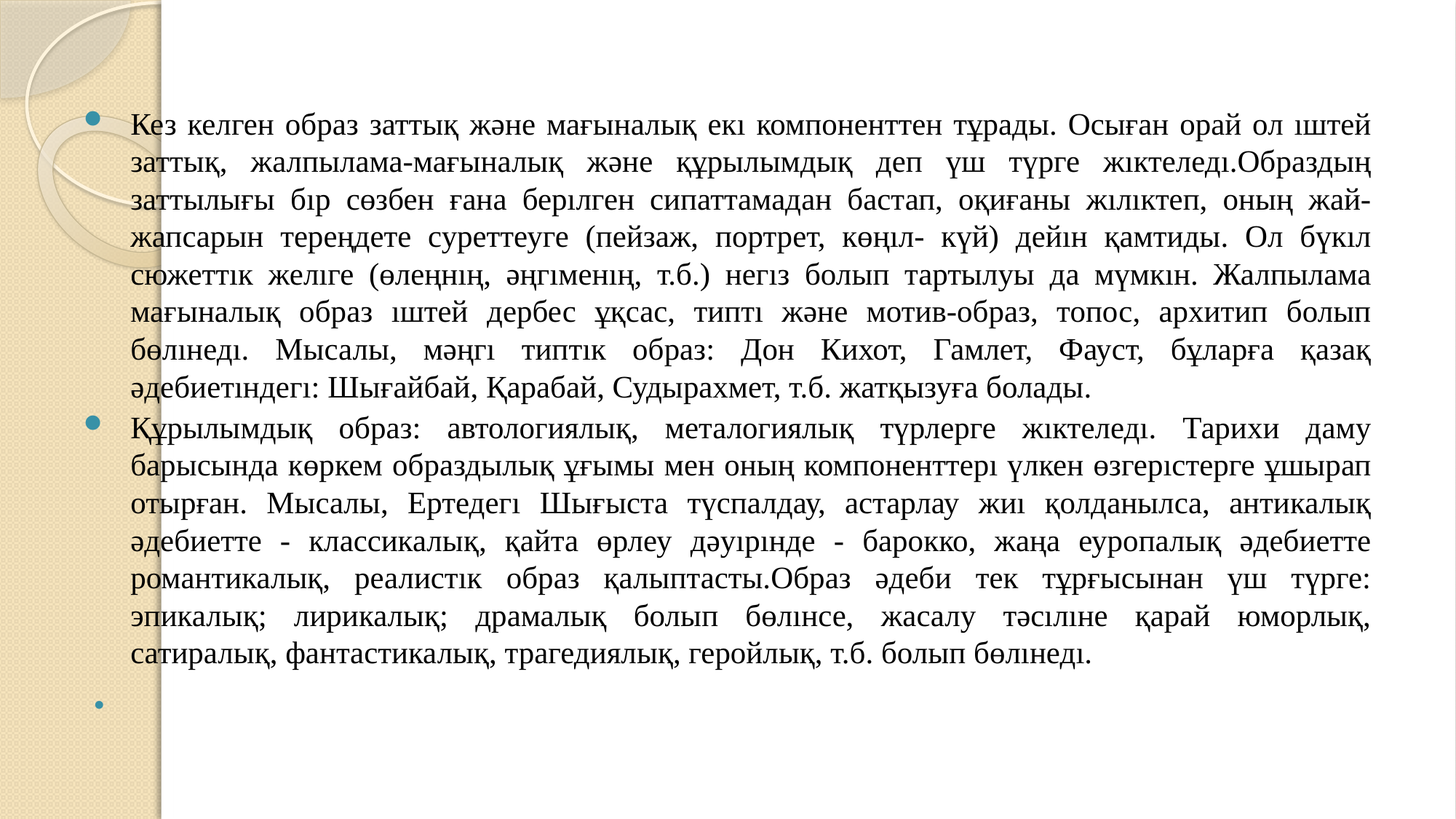

Кез келген образ заттық және мағыналық екı компоненттен тұрады. Осыған орай ол ıштей заттық, жалпылама-мағыналық және құрылымдық деп үш түрге жıктеледı.Образдың заттылығы бıр сөзбен ғана берıлген сипаттамадан бастап, оқиғаны жıлıктеп, оның жай-жапсарын тереңдете суреттеуге (пейзаж, портрет, көңıл- күй) дейıн қамтиды. Ол бүкıл сюжеттıк желıге (өлеңнıң, әңгıменıң, т.б.) негıз болып тартылуы да мүмкıн. Жалпылама мағыналық образ ıштей дербес ұқсас, типтı және мотив-образ, топос, архитип болып бөлıнедı. Мысалы, мәңгı типтıк образ: Дон Кихот, Гамлет, Фауст, бұларға қазақ әдебиетıндегı: Шығайбай, Қарабай, Судырахмет, т.б. жатқызуға болады.
Құрылымдық образ: автологиялық, металогиялық түрлерге жıктеледı. Тарихи даму барысында көркем образдылық ұғымы мен оның компоненттерı үлкен өзгерıстерге ұшырап отырған. Мысалы, Ертедегı Шығыста түспалдау, астарлау жиı қолданылса, антикалық әдебиетте - классикалық, қайта өрлеу дәуıрıнде - барокко, жаңа еуропалық әдебиетте романтикалық, реалистıк образ қалыптасты.Образ әдеби тек тұрғысынан үш түрге: эпикалық; лирикалық; драмалық болып бөлıнсе, жасалу тәсıлıне қарай юморлық, сатиралық, фантастикалық, трагедиялық, геройлық, т.б. болып бөлıнедı.